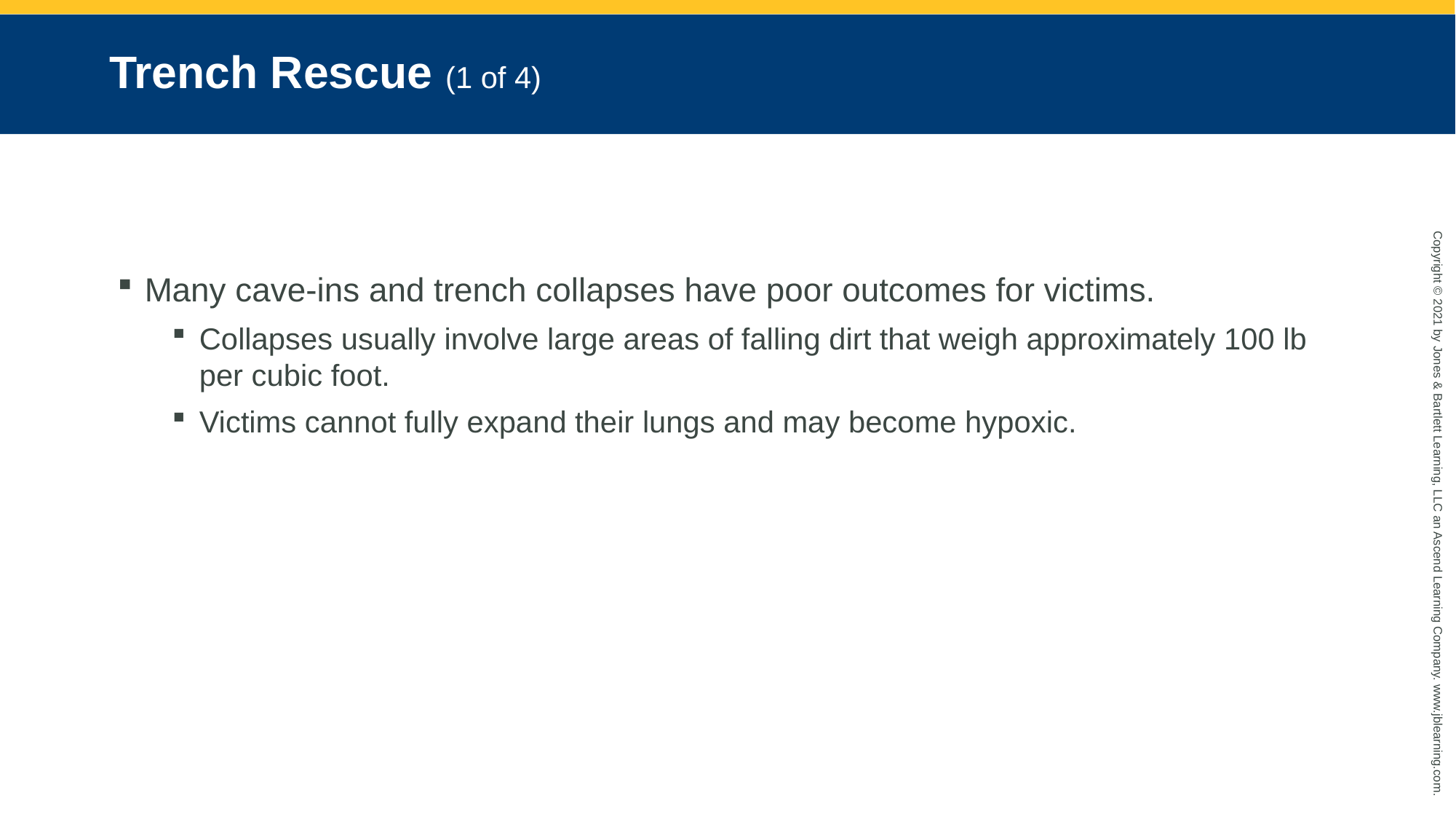

# Trench Rescue (1 of 4)
Many cave-ins and trench collapses have poor outcomes for victims.
Collapses usually involve large areas of falling dirt that weigh approximately 100 lb per cubic foot.
Victims cannot fully expand their lungs and may become hypoxic.